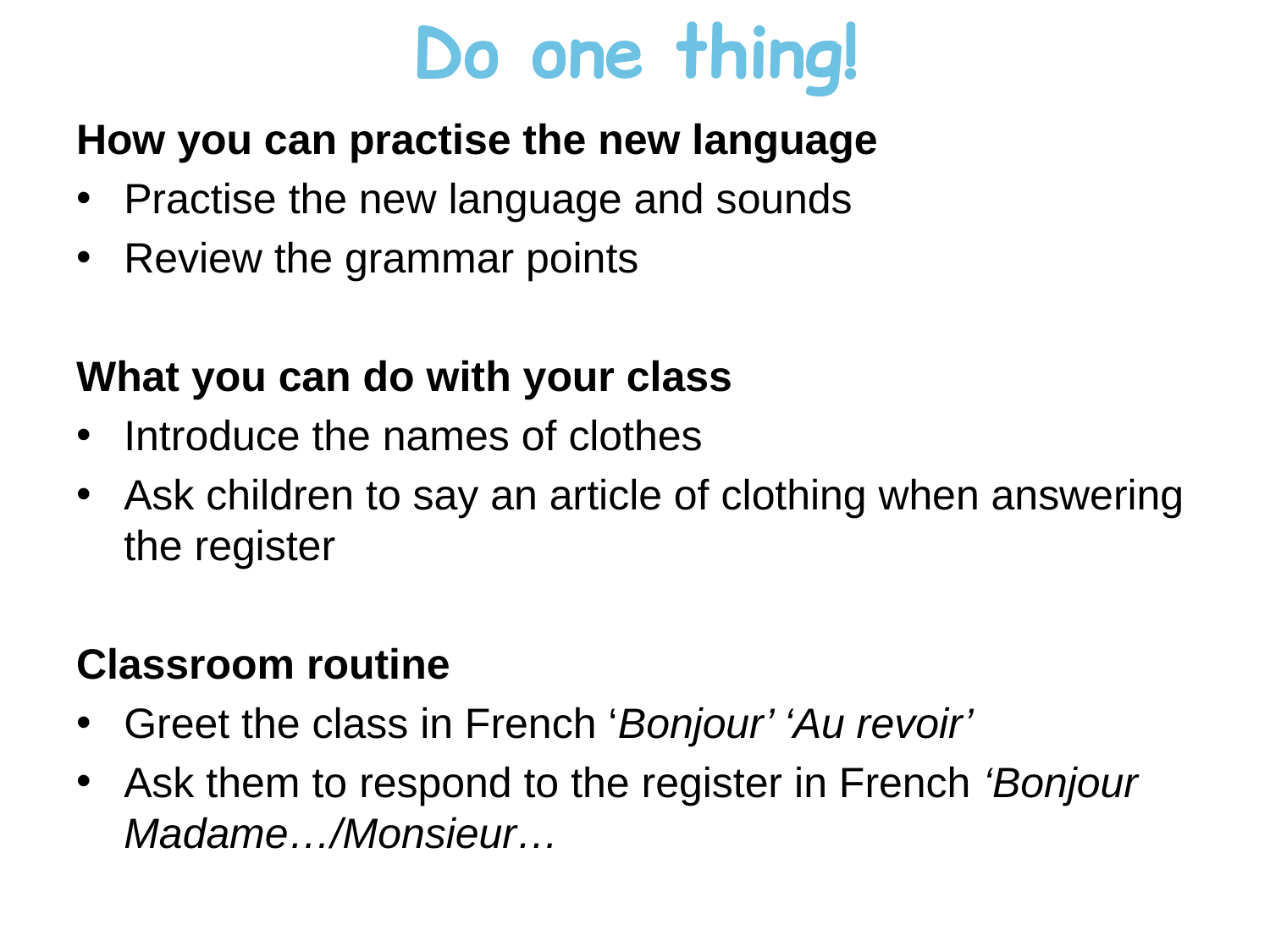

# Do one thing!
How you can practise the new language
Practise the new language and sounds
Review the grammar points

What you can do with your class
Introduce the names of clothes
Ask children to say an article of clothing when answering the register

Classroom routine
Greet the class in French ‘Bonjour’ ‘Au revoir’
Ask them to respond to the register in French ‘Bonjour Madame…/Monsieur…